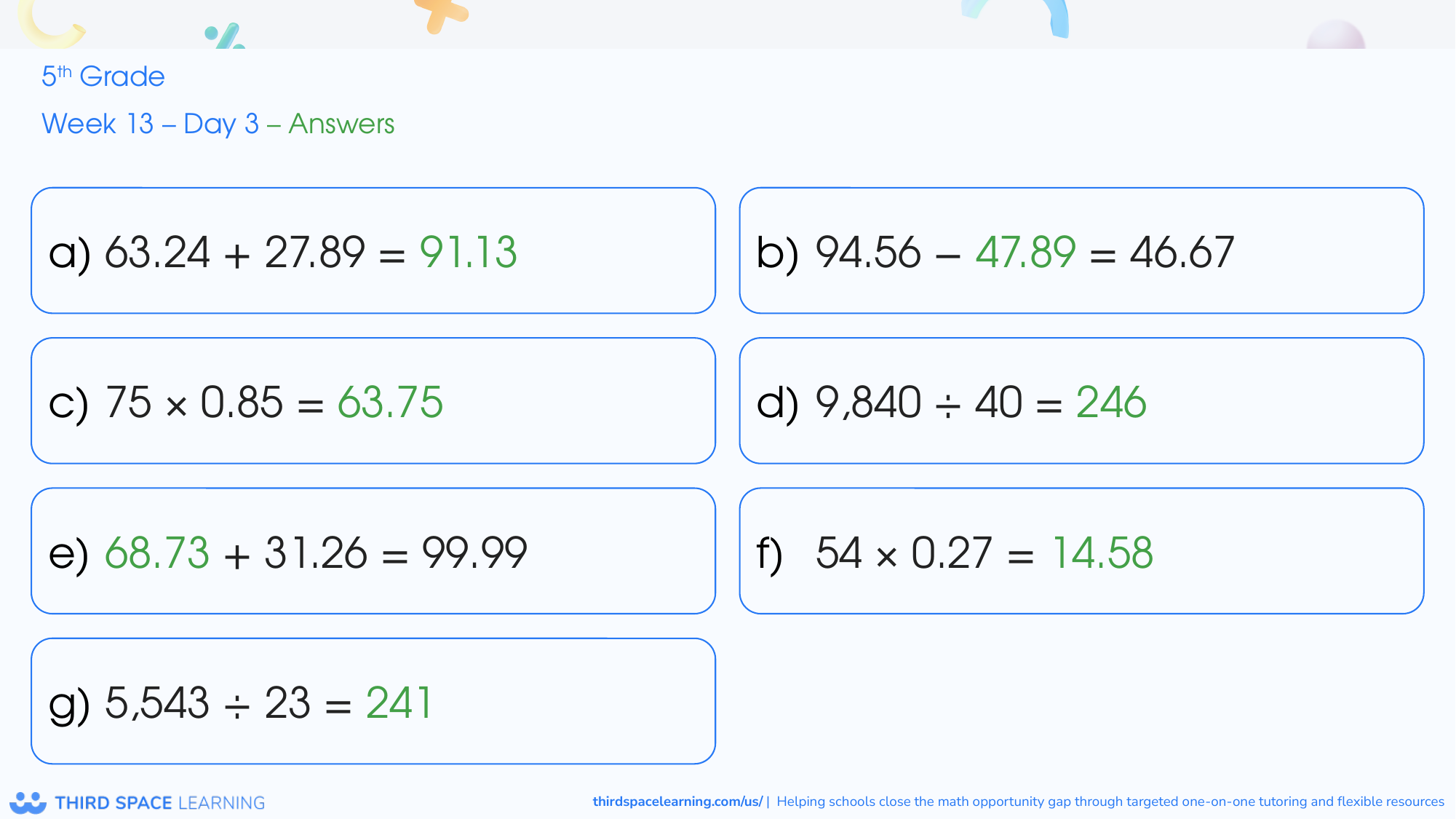

5th Grade
Week 13 – Day 3 – Answers
63.24 + 27.89 = 91.13
94.56 − 47.89 = 46.67
75 × 0.85 = 63.75
9,840 ÷ 40 = 246
68.73 + 31.26 = 99.99
54 × 0.27 = 14.58
5,543 ÷ 23 = 241